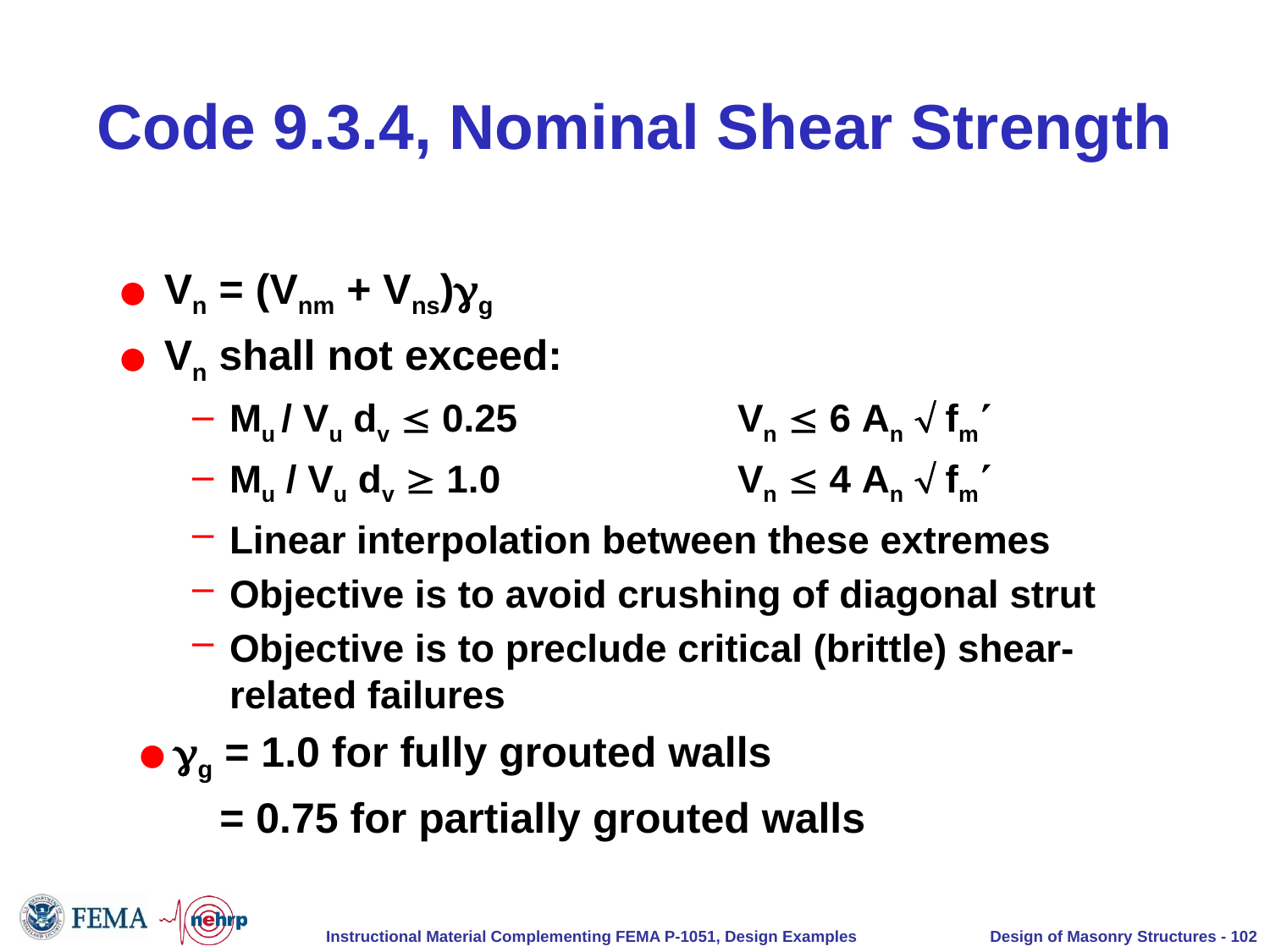

# Code 9.3.4, Nominal Shear Strength
Vn = (Vnm + Vns)γg
Vn shall not exceed:
Mu / Vu dv ≤ 0.25		Vn ≤ 6 An √ fm′
Mu / Vu dv ≥ 1.0		Vn ≤ 4 An √ fm′
Linear interpolation between these extremes
Objective is to avoid crushing of diagonal strut
Objective is to preclude critical (brittle) shear-related failures
γg = 1.0 for fully grouted walls
       = 0.75 for partially grouted walls
Design of Masonry Structures - 102
Instructional Material Complementing FEMA P-1051, Design Examples